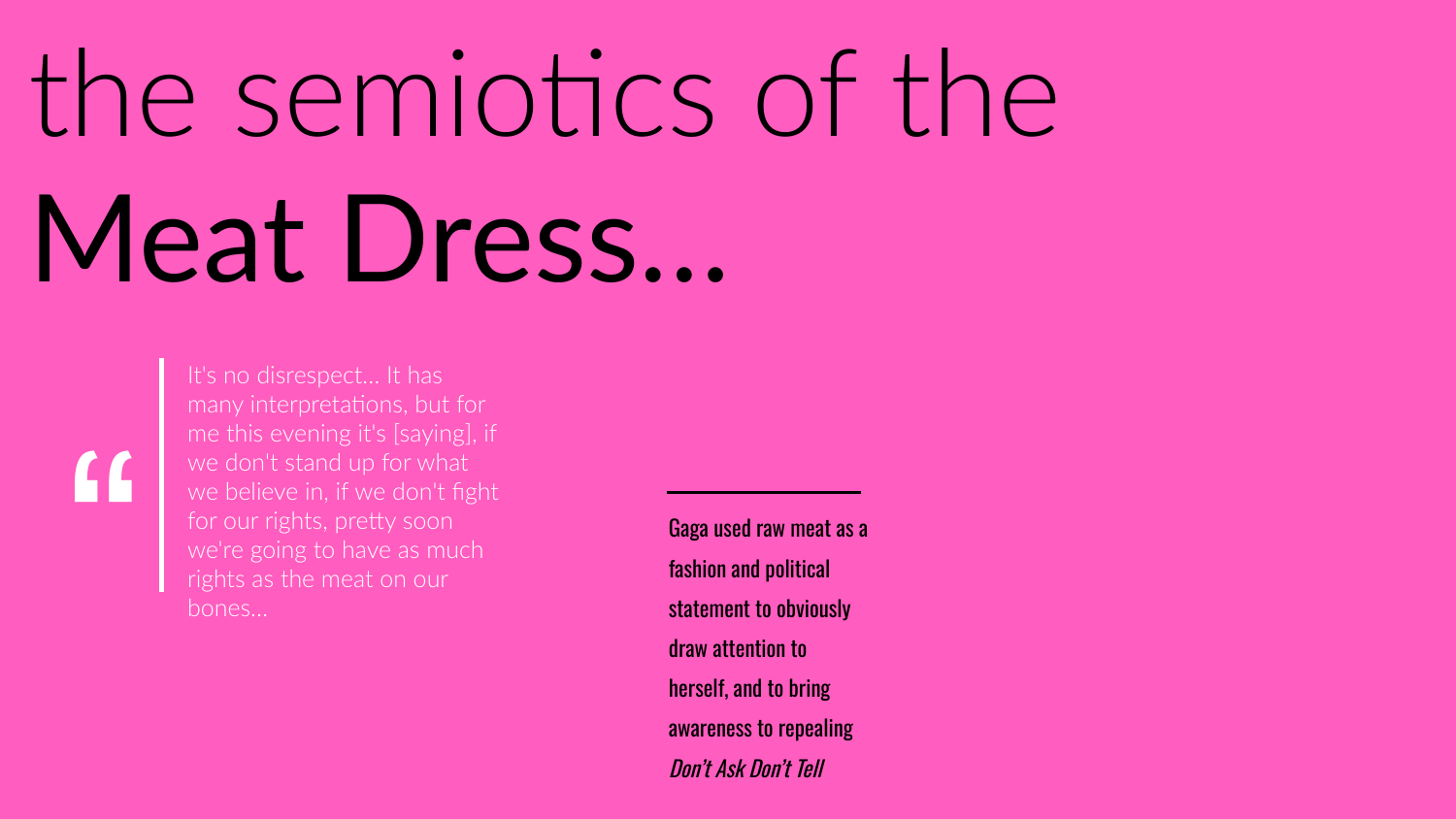

the semiotics of the Meat Dress…
It's no disrespect… It has many interpretations, but for me this evening it's [saying], if we don't stand up for what we believe in, if we don't fight for our rights, pretty soon we're going to have as much rights as the meat on our bones…
“
Gaga used raw meat as a fashion and political statement to obviously draw attention to herself, and to bring awareness to repealing Don’t Ask Don’t Tell